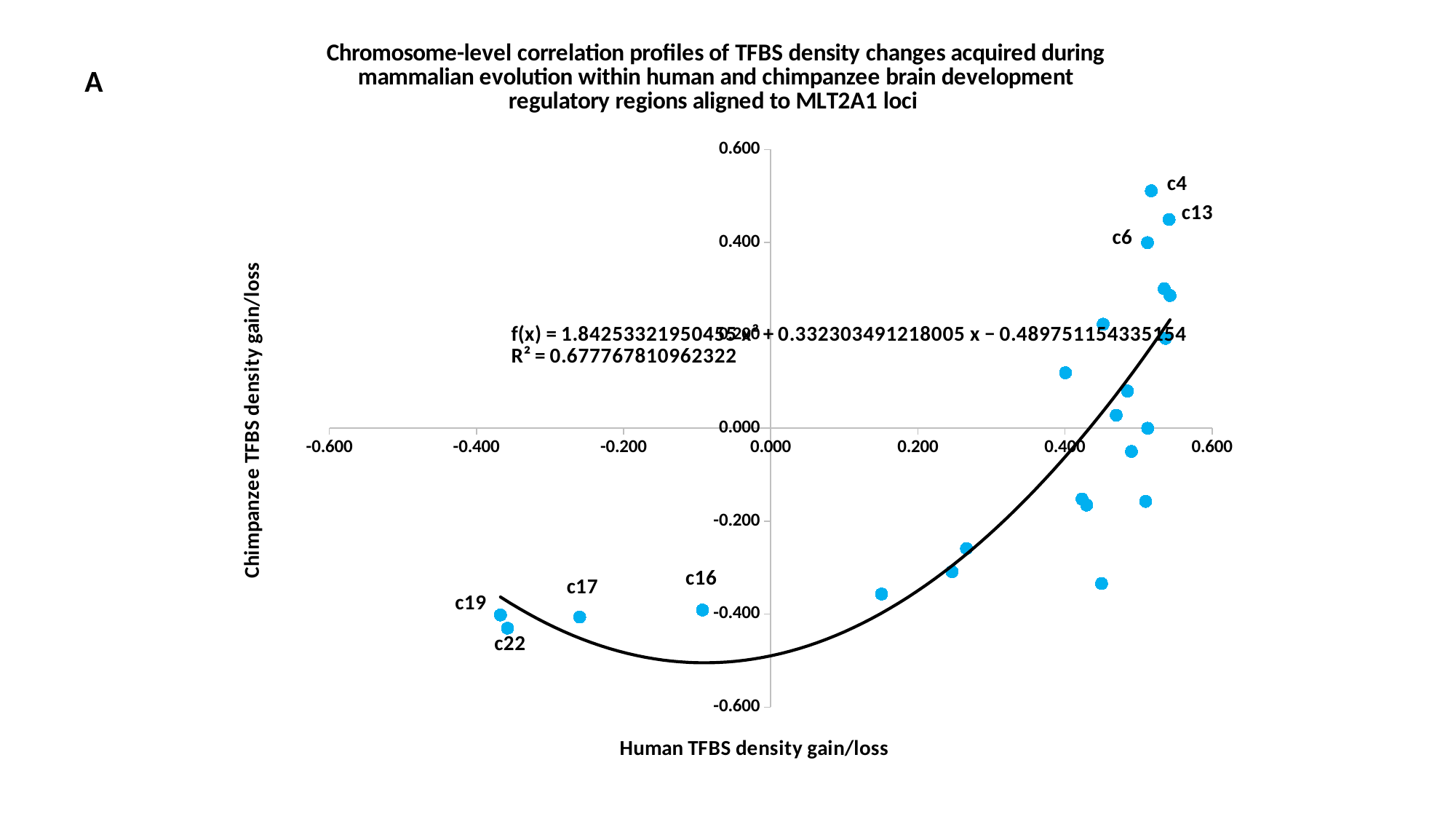

### Chart: Chromosome-level correlation profiles of TFBS density changes acquired during mammalian evolution within human and chimpanzee brain development regulatory regions aligned to MLT2A1 loci

| Category | MLT2A1_Chimp |
|---|---|
A